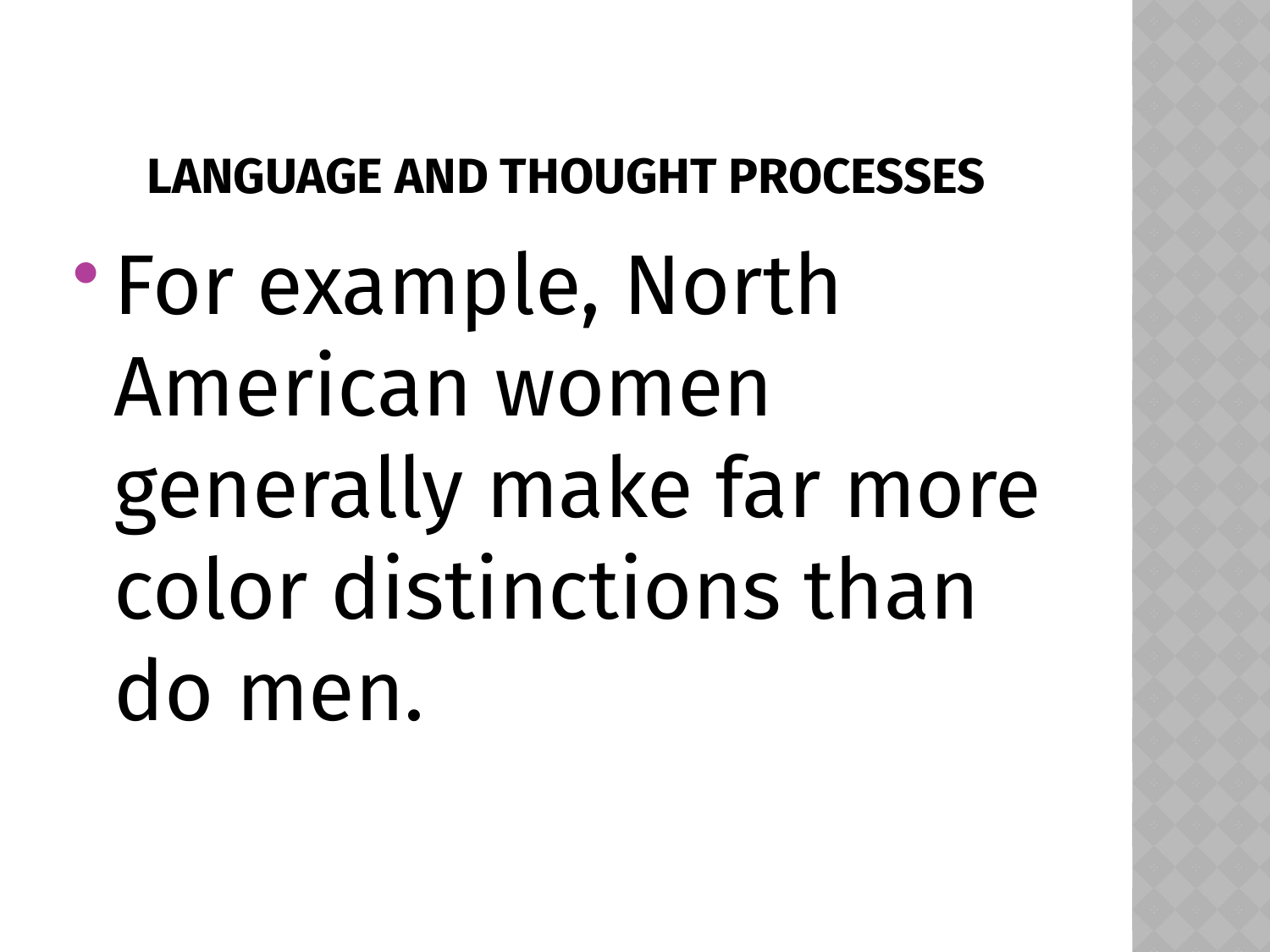

# Language and thought processes
For example, North American women generally make far more color distinctions than do men.